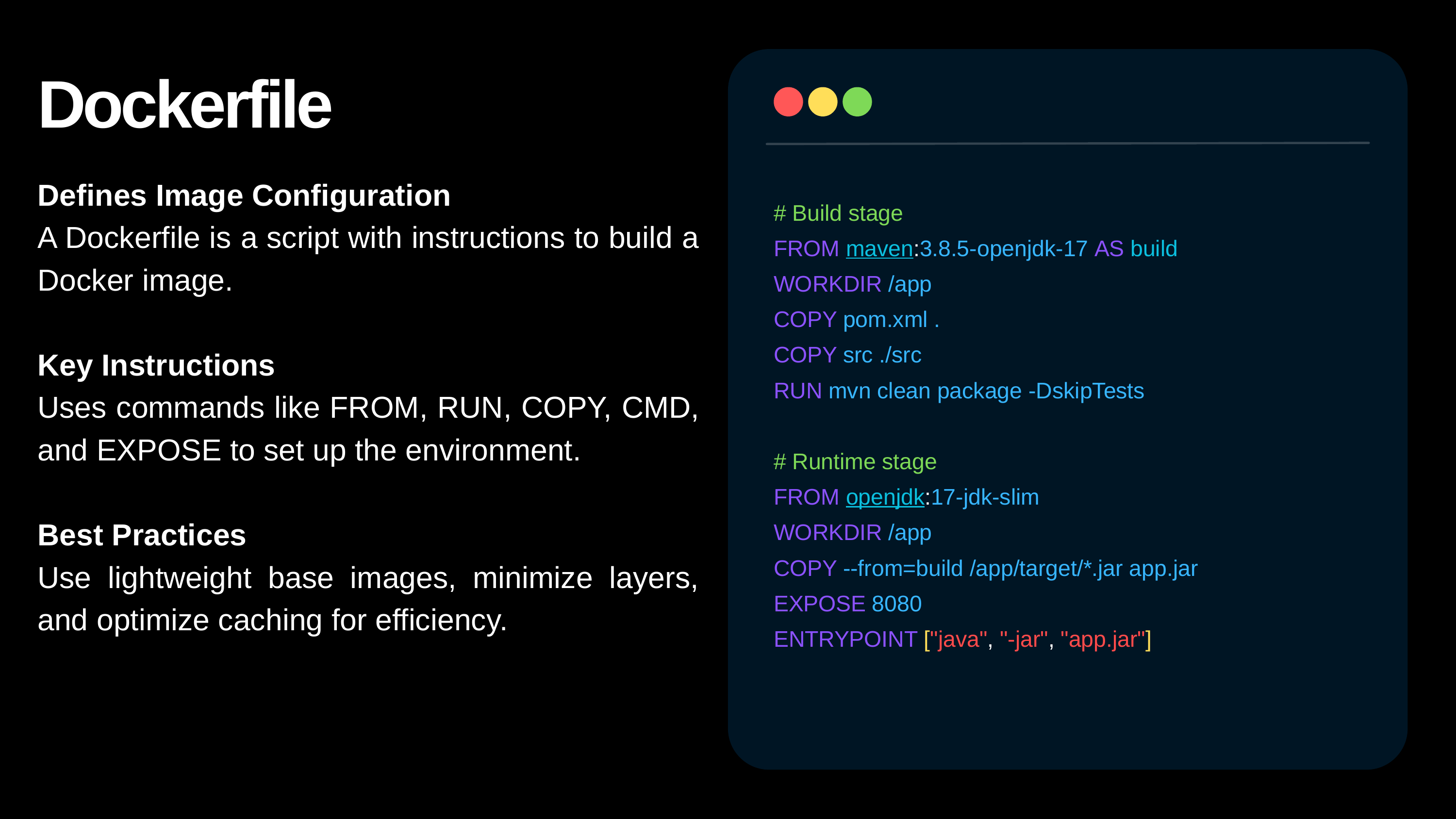

Dockerfile

Defines Image Configuration
A Dockerfile is a script with instructions to build a Docker image.

Key Instructions
Uses commands like FROM, RUN, COPY, CMD, and EXPOSE to set up the environment.

Best Practices
Use lightweight base images, minimize layers, and optimize caching for efficiency.

# Build stage
FROM maven:3.8.5-openjdk-17 AS build
WORKDIR /app
COPY pom.xml .
COPY src ./src
RUN mvn clean package -DskipTests

# Runtime stage
FROM openjdk:17-jdk-slim
WORKDIR /app
COPY --from=build /app/target/*.jar app.jar
EXPOSE 8080
ENTRYPOINT ["java", "-jar", "app.jar"]